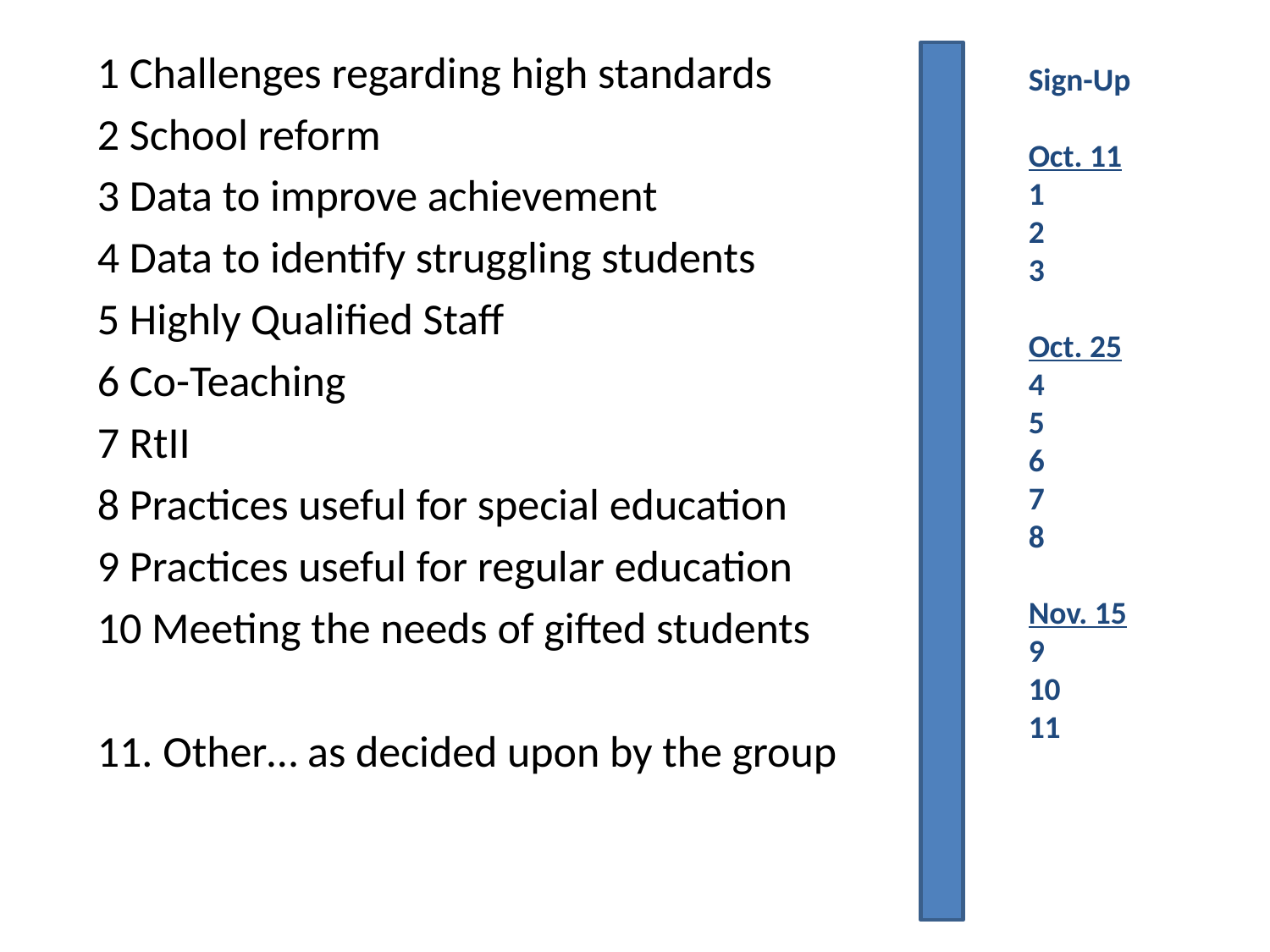

1 Challenges regarding high standards
2 School reform
3 Data to improve achievement
4 Data to identify struggling students
5 Highly Qualified Staff
6 Co-Teaching
7 RtII
8 Practices useful for special education
9 Practices useful for regular education
10 Meeting the needs of gifted students

11. Other… as decided upon by the group

Sign-Up

Oct. 11
1
2
3

Oct. 25
4
5
6
7
8

Nov. 15
9
10
11